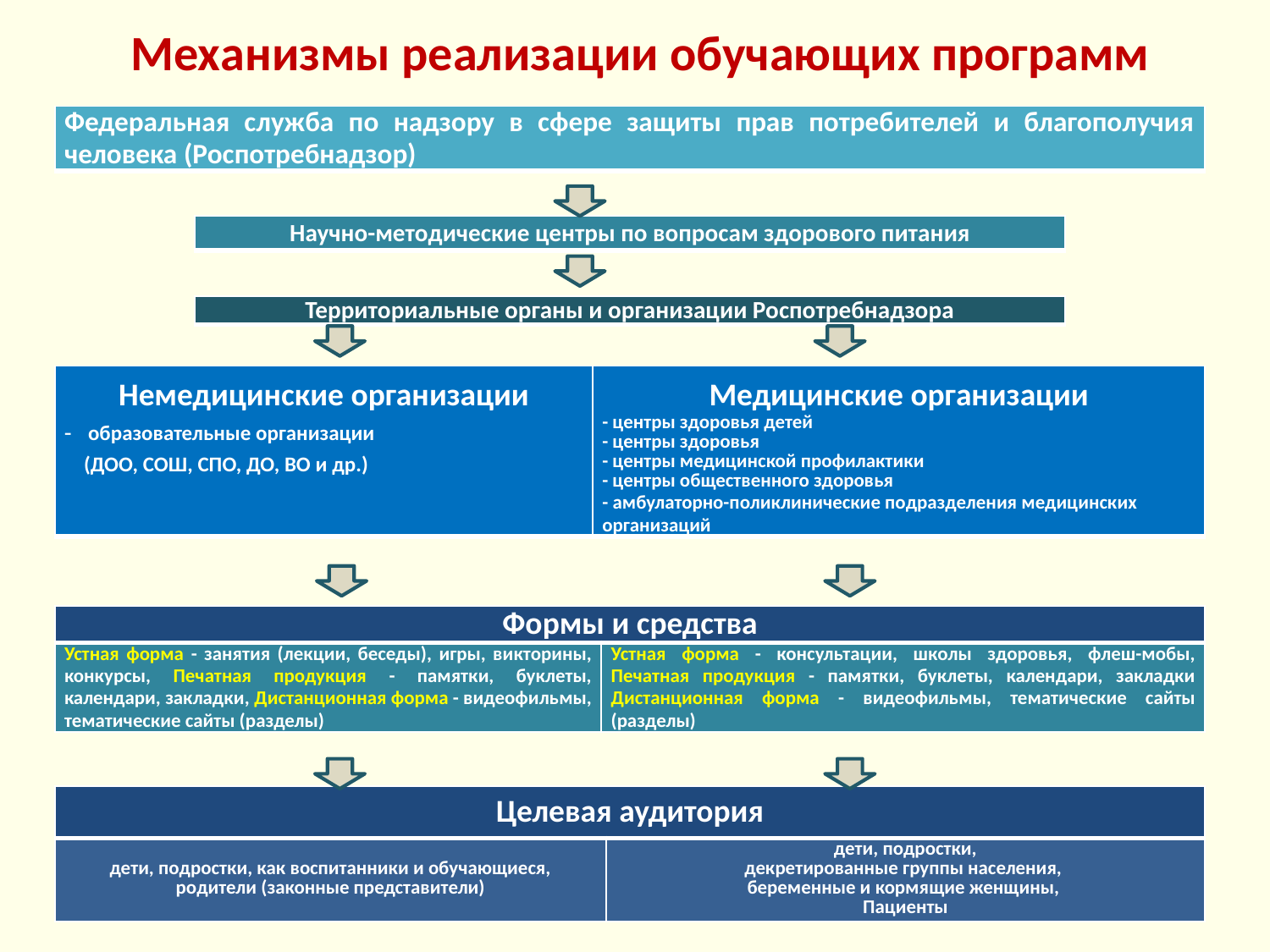

# Механизмы реализации обучающих программ
| Федеральная служба по надзору в сфере защиты прав потребителей и благополучия человека (Роспотребнадзор) |
| --- |

| Научно-методические центры по вопросам здорового питания |
| --- |

| Территориальные органы и организации Роспотребнадзора |
| --- |

| Немедицинские организации образовательные организации (ДОО, СОШ, СПО, ДО, ВО и др.) | Медицинские организации - центры здоровья детей - центры здоровья - центры медицинской профилактики - центры общественного здоровья - амбулаторно-поликлинические подразделения медицинских организаций |
| --- | --- |

| Формы и средства |  |
| --- | --- |
| Устная форма - занятия (лекции, беседы), игры, викторины, конкурсы, Печатная продукция - памятки, буклеты, календари, закладки, Дистанционная форма - видеофильмы, тематические сайты (разделы) | Устная форма - консультации, школы здоровья, флеш-мобы, Печатная продукция - памятки, буклеты, календари, закладки Дистанционная форма - видеофильмы, тематические сайты (разделы) |

| Целевая аудитория |  |
| --- | --- |
| дети, подростки, как воспитанники и обучающиеся, родители (законные представители) | дети, подростки, декретированные группы населения, беременные и кормящие женщины, Пациенты |